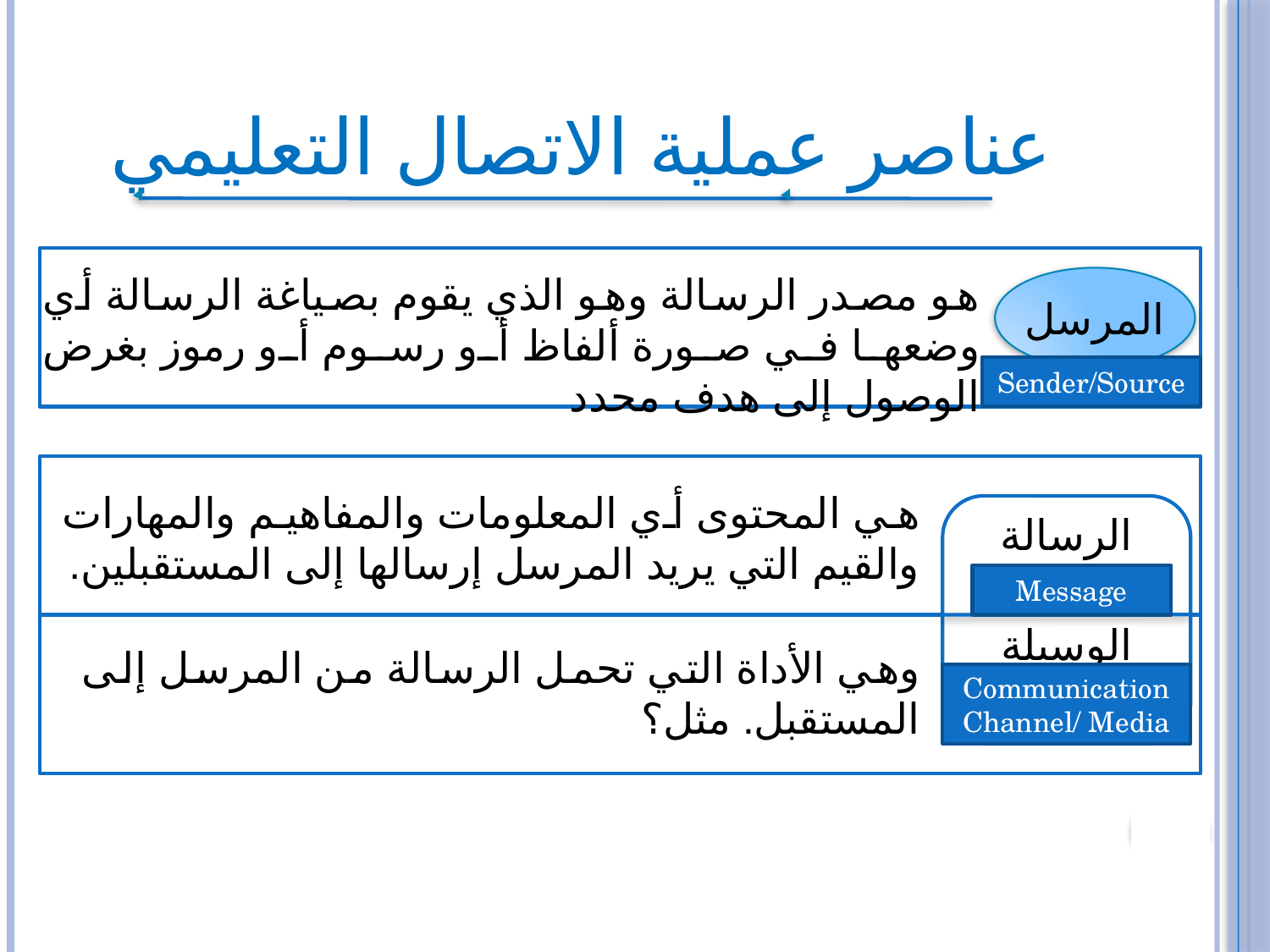

عناصر عملية الاتصال التعليمي

هو مصدر الرسالة وهو الذي يقوم بصياغة الرسالة أي وضعها في صورة ألفاظ أو رسوم أو رموز بغرض الوصول إلى هدف محدد
المرسل
Sender/Source

هي المحتوى أي المعلومات والمفاهيم والمهارات والقيم التي يريد المرسل إرسالها إلى المستقبلين.
الرسالة

الوسيلة
Message

وهي الأداة التي تحمل الرسالة من المرسل إلى المستقبل. مثل؟
Communication Channel/ Media

7